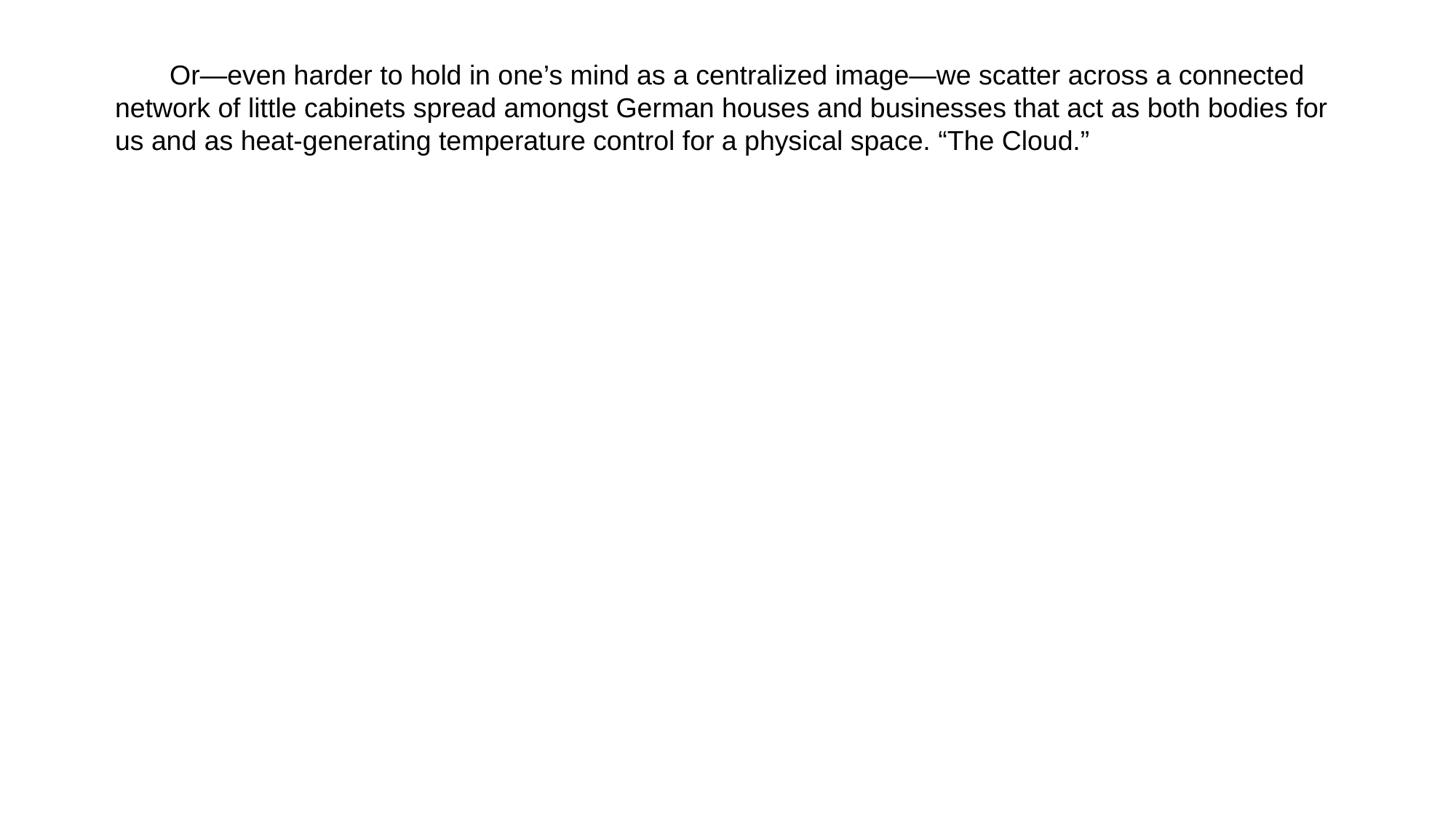

Or—even harder to hold in one’s mind as a centralized image—we scatter across a connected network of little cabinets spread amongst German houses and businesses that act as both bodies for us and as heat-generating temperature control for a physical space. “The Cloud.”